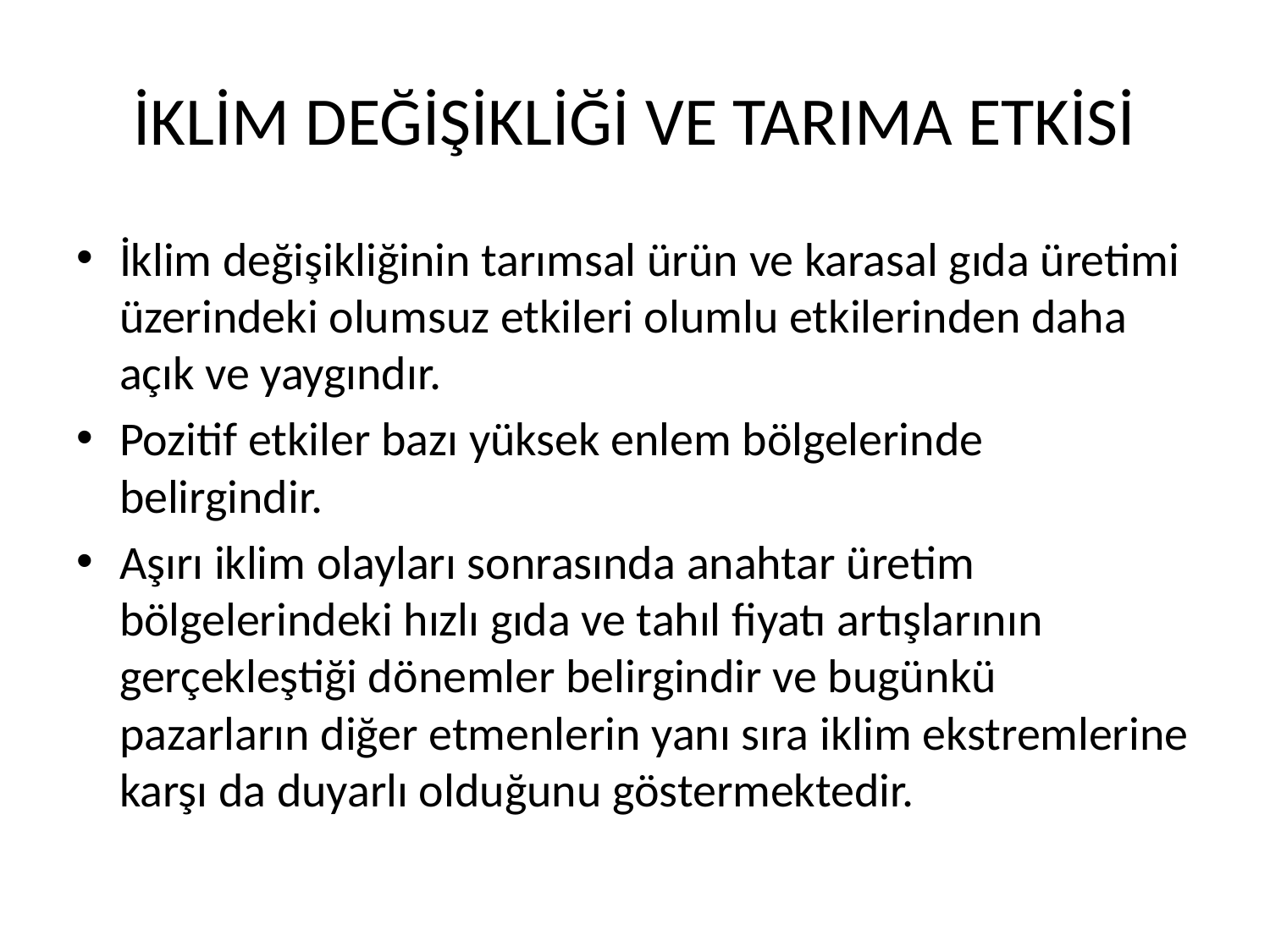

# İKLİM DEĞİŞİKLİĞİ VE TARIMA ETKİSİ
İklim değişikliğinin tarımsal ürün ve karasal gıda üretimi üzerindeki olumsuz etkileri olumlu etkilerinden daha açık ve yaygındır.
Pozitif etkiler bazı yüksek enlem bölgelerinde belirgindir.
Aşırı iklim olayları sonrasında anahtar üretim bölgelerindeki hızlı gıda ve tahıl fiyatı artışlarının gerçekleştiği dönemler belirgindir ve bugünkü pazarların diğer etmenlerin yanı sıra iklim ekstremlerine karşı da duyarlı olduğunu göstermektedir.